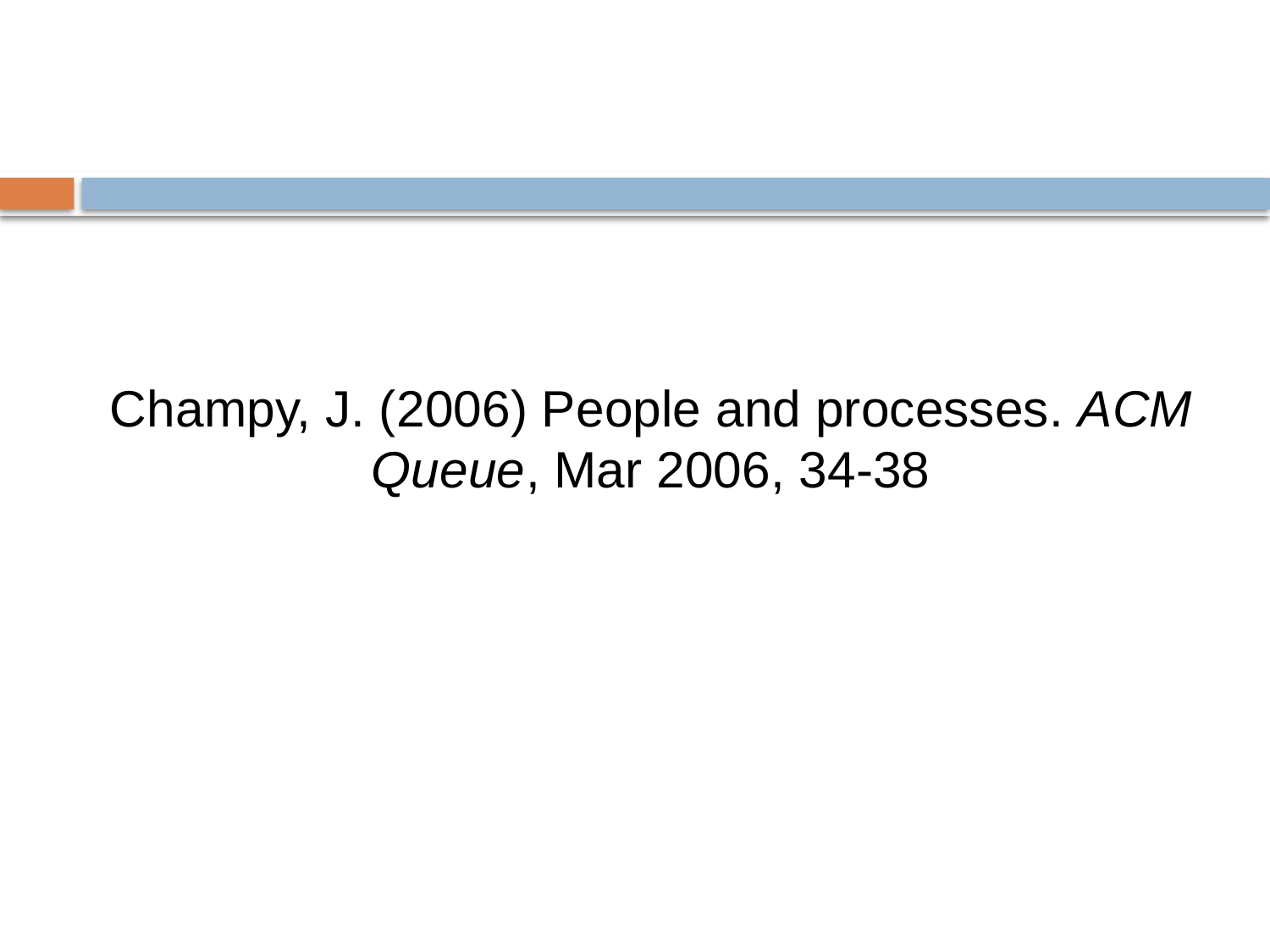

#

Champy, J. (2006) People and processes. ACM Queue, Mar 2006, 34-38